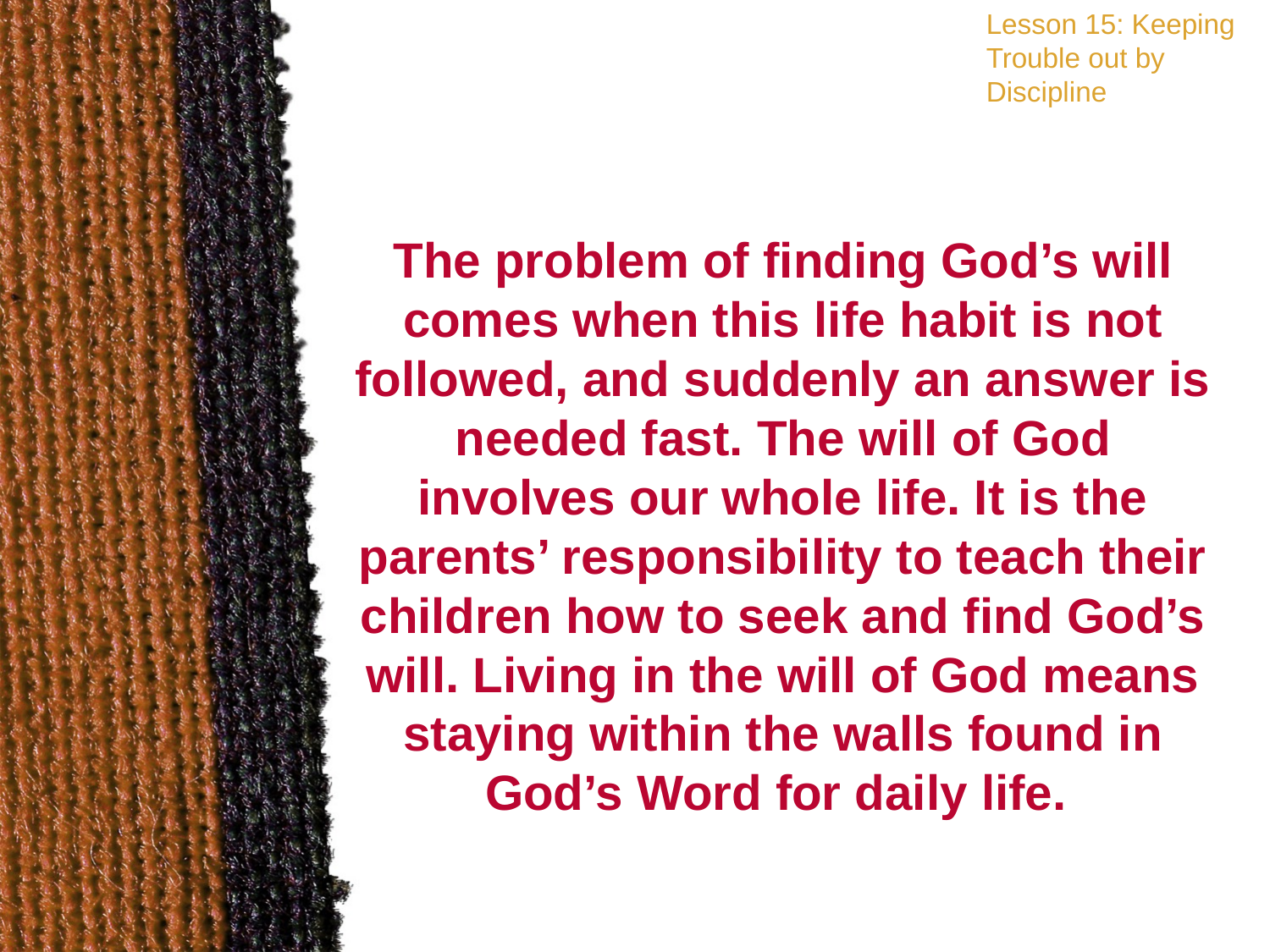

Lesson 15: Keeping Trouble out by Discipline
The problem of finding God’s will comes when this life habit is not followed, and suddenly an answer is needed fast. The will of God involves our whole life. It is the parents’ responsibility to teach their children how to seek and find God’s will. Living in the will of God means staying within the walls found in God’s Word for daily life.